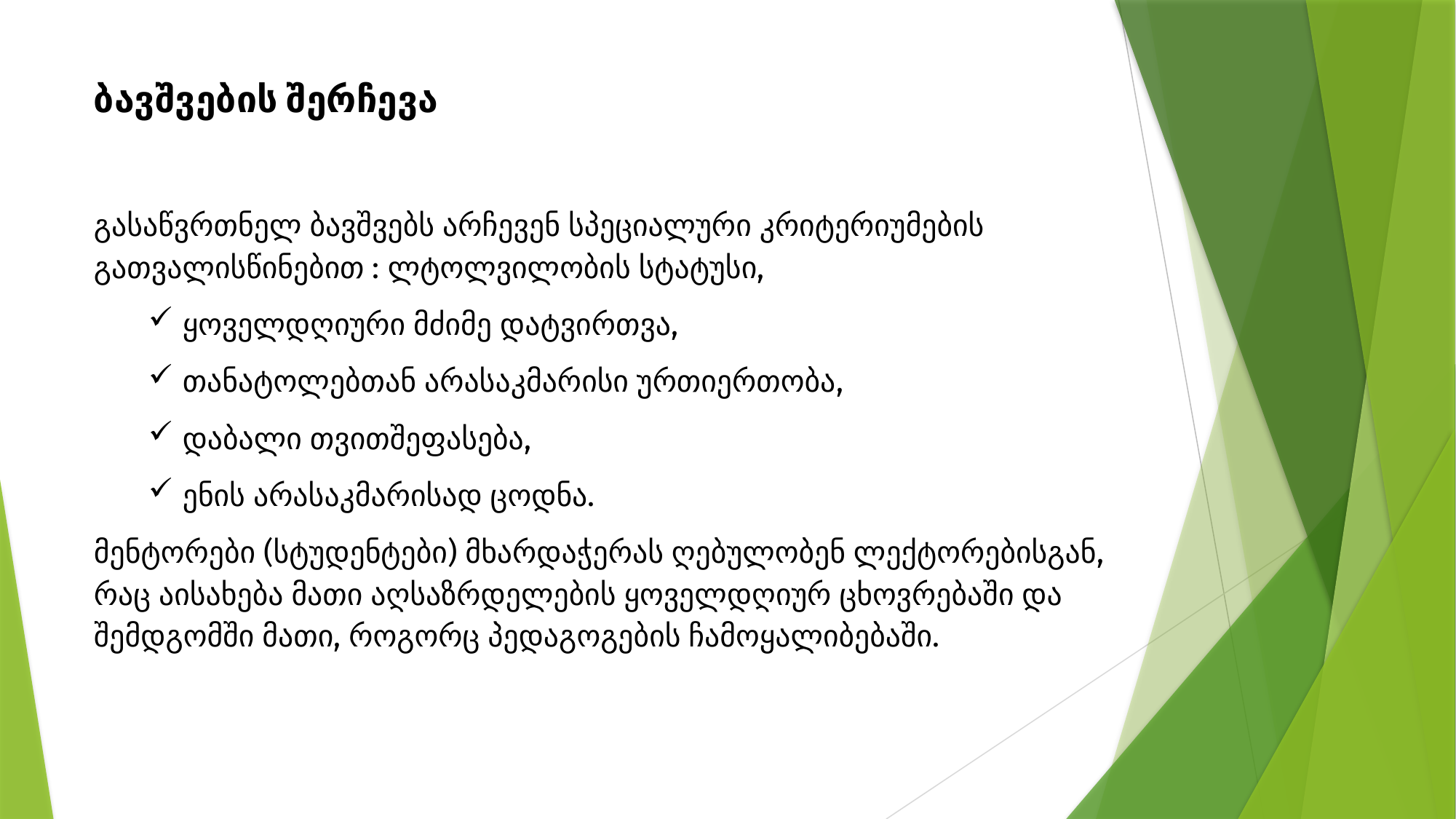

ბავშვების შერჩევა

გასაწვრთნელ ბავშვებს არჩევენ სპეციალური კრიტერიუმების გათვალისწინებით : ლტოლვილობის სტატუსი,
ყოველდღიური მძიმე დატვირთვა,
თანატოლებთან არასაკმარისი ურთიერთობა,
დაბალი თვითშეფასება,
ენის არასაკმარისად ცოდნა.
მენტორები (სტუდენტები) მხარდაჭერას ღებულობენ ლექტორებისგან, რაც აისახება მათი აღსაზრდელების ყოველდღიურ ცხოვრებაში და შემდგომში მათი, როგორც პედაგოგების ჩამოყალიბებაში.